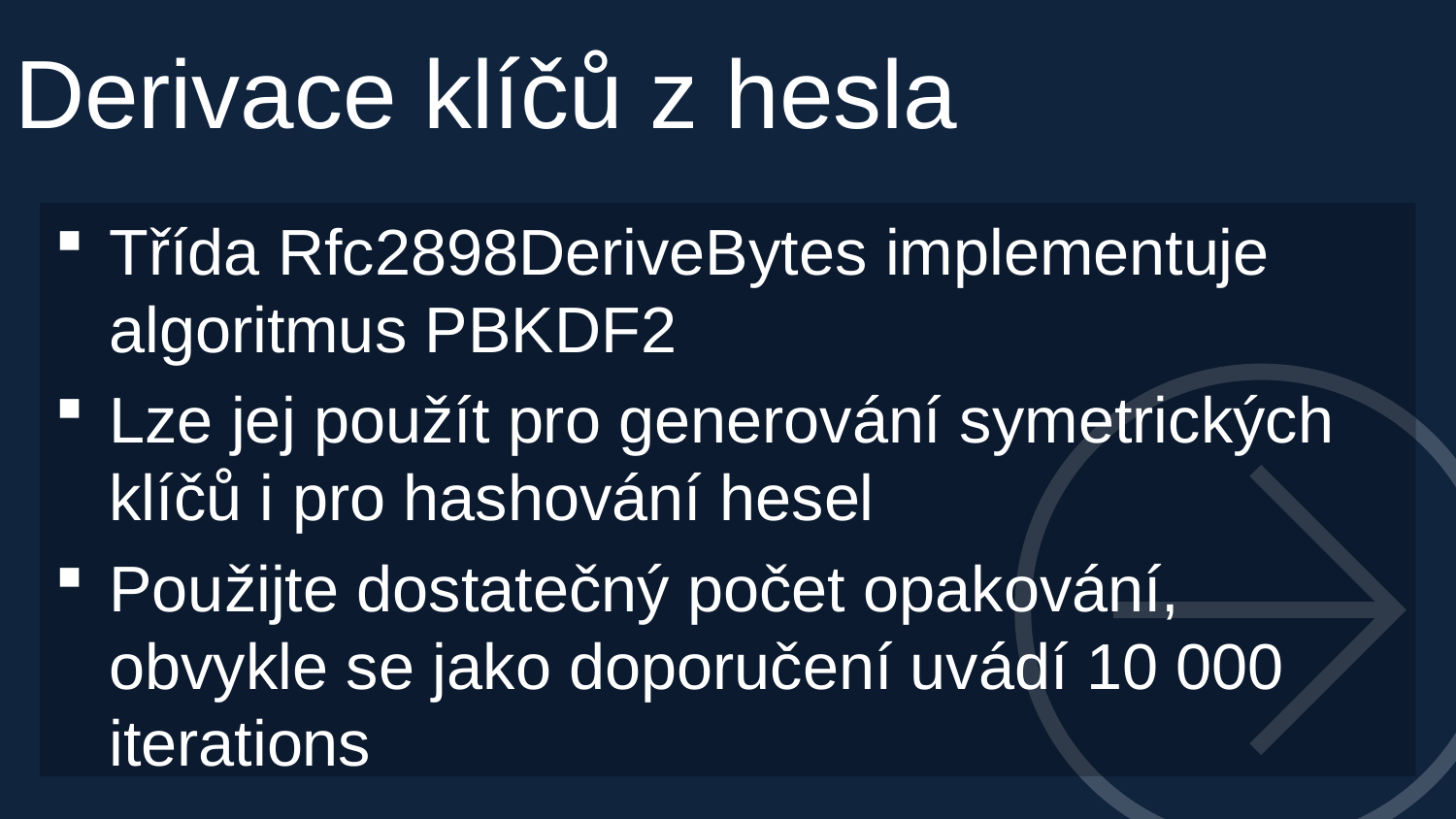

# Derivace klíčů z hesla
Třída Rfc2898DeriveBytes implementuje algoritmus PBKDF2
Lze jej použít pro generování symetrických klíčů i pro hashování hesel
Použijte dostatečný počet opakování, obvykle se jako doporučení uvádí 10 000 iterations